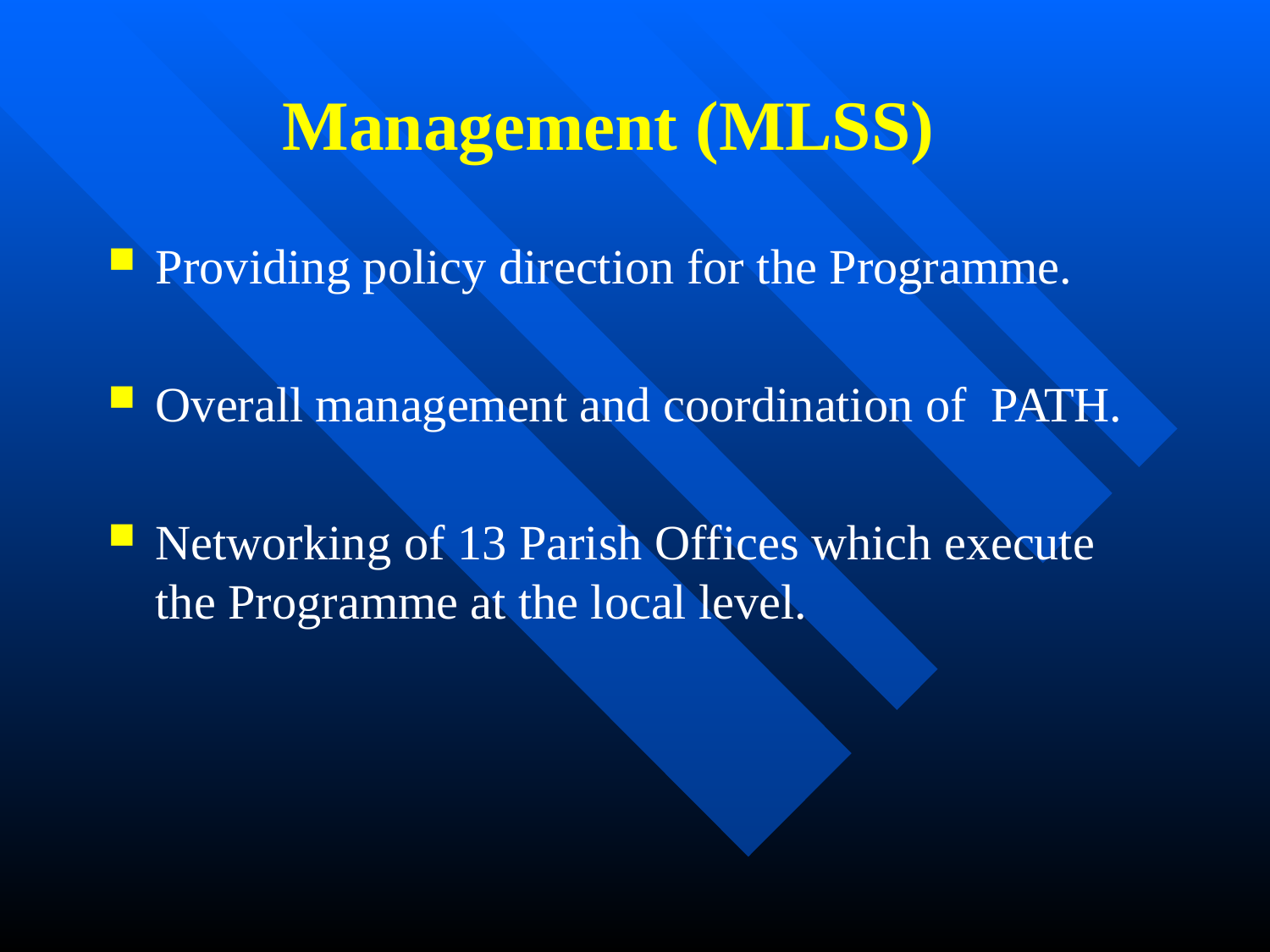

# Management (MLSS)
Providing policy direction for the Programme.

Overall management and coordination of  PATH.

Networking of 13 Parish Offices which execute the Programme at the local level.